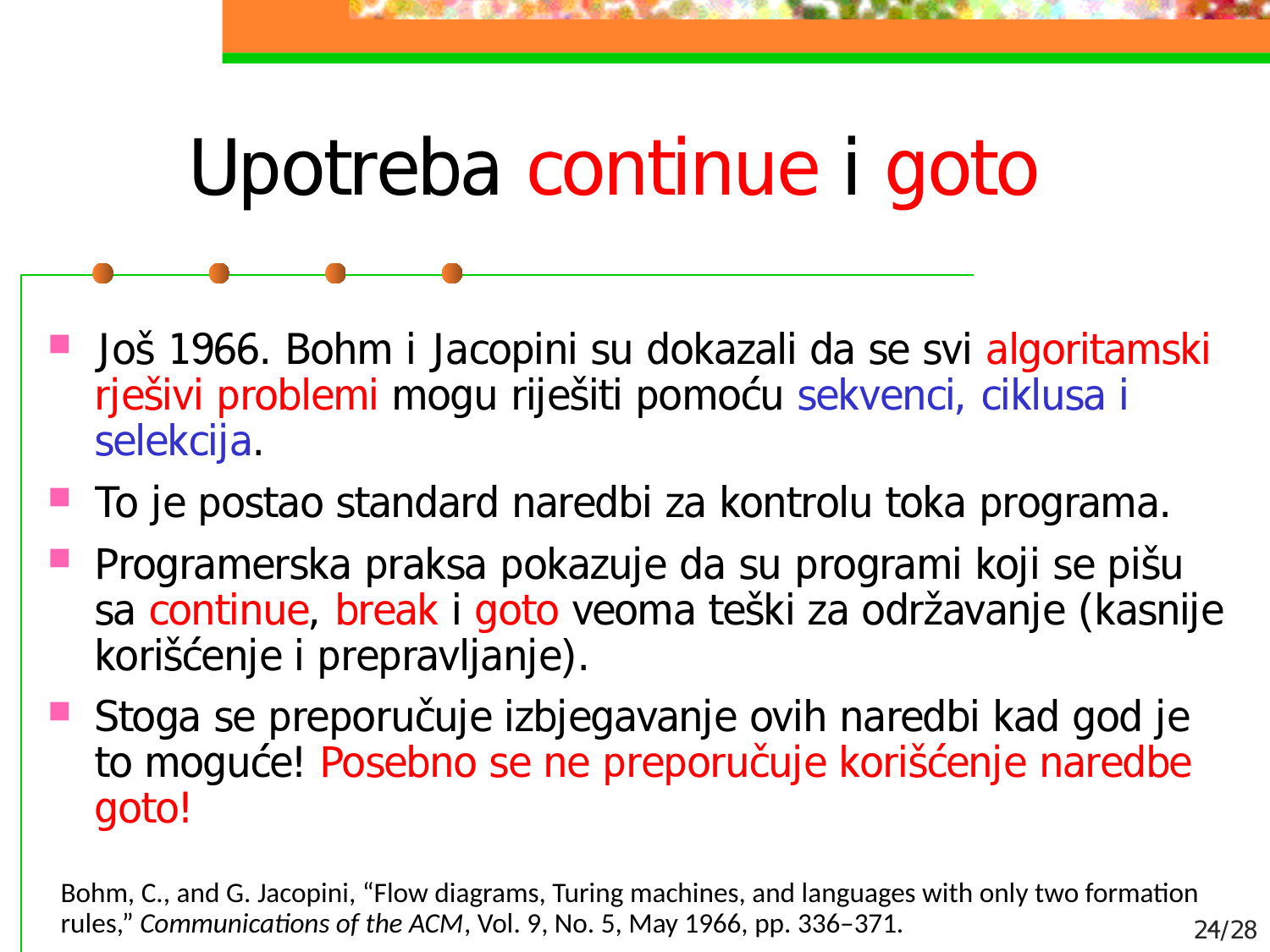

# Upotreba continue i goto
Još 1966. Bohm i Jacopini su dokazali da se svi algoritamski rješivi problemi mogu riješiti pomoću sekvenci, ciklusa i selekcija.
To je postao standard naredbi za kontrolu toka programa.
Programerska praksa pokazuje da su programi koji se pišu sa continue, break i goto veoma teški za održavanje (kasnije korišćenje i prepravljanje).
Stoga se preporučuje izbjegavanje ovih naredbi kad god je to moguće! Posebno se ne preporučuje korišćenje naredbe goto!
Bohm, C., and G. Jacopini, “Flow diagrams, Turing machines, and languages with only two formation rules,” Communications of the ACM, Vol. 9, No. 5, May 1966, pp. 336–371.
24/28